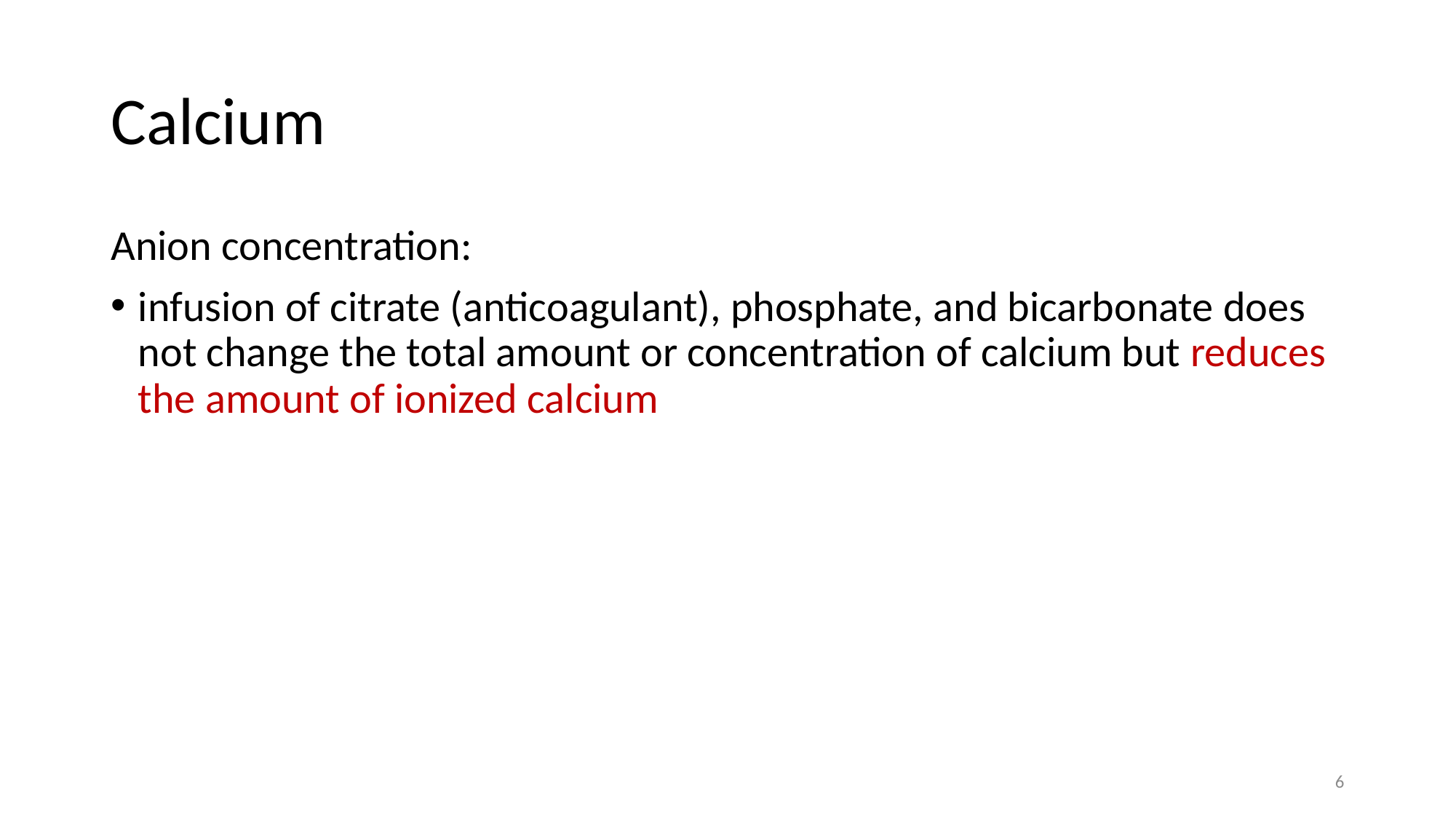

# Calcium
Anion concentration:
infusion of citrate (anticoagulant), phosphate, and bicarbonate does not change the total amount or concentration of calcium but reduces the amount of ionized calcium
6